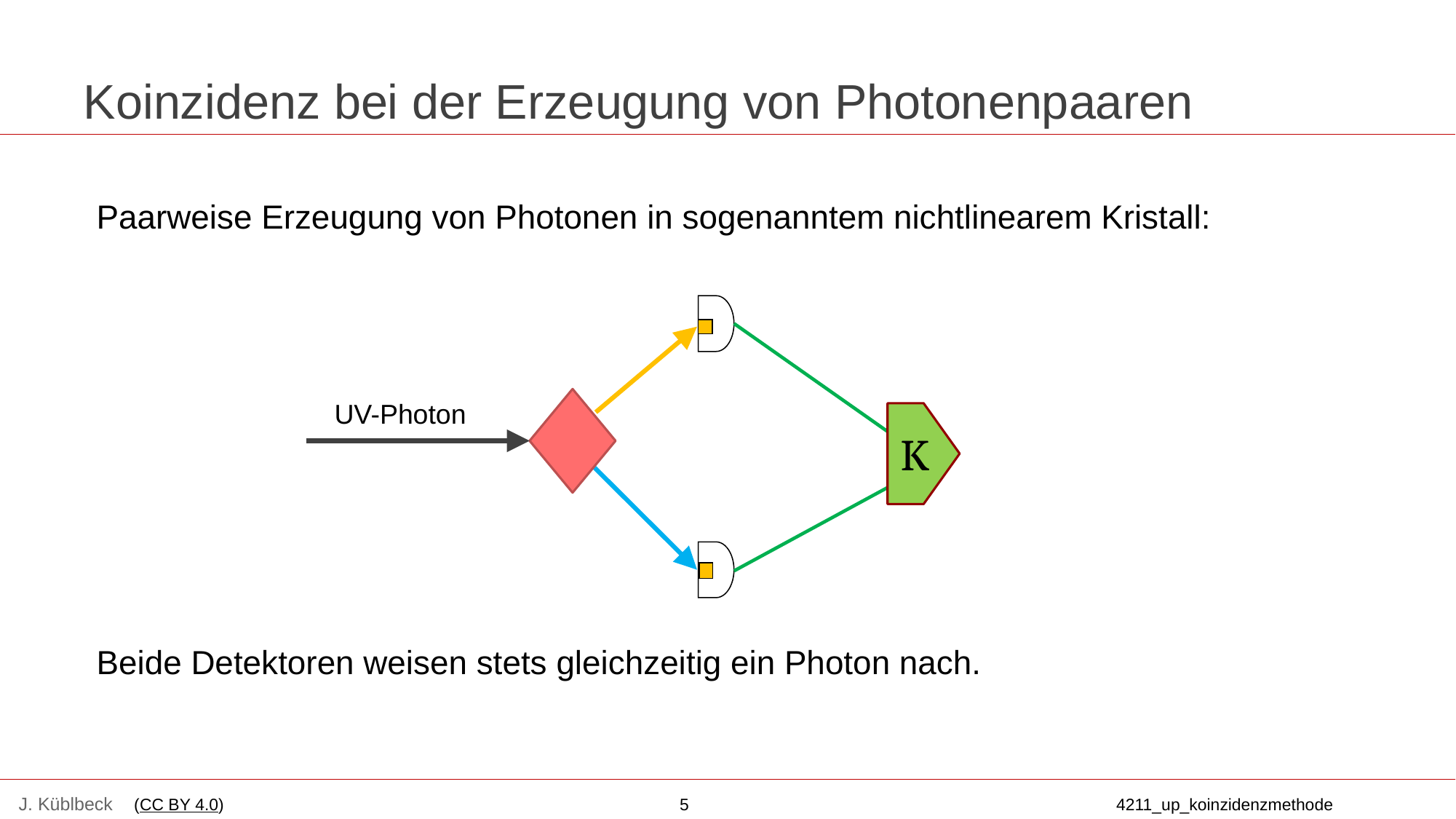

# Koinzidenz bei der Erzeugung von Photonenpaaren

Paarweise Erzeugung von Photonen in sogenanntem nichtlinearem Kristall:

Beide Detektoren weisen stets gleichzeitig ein Photon nach.

K

UV-Photon